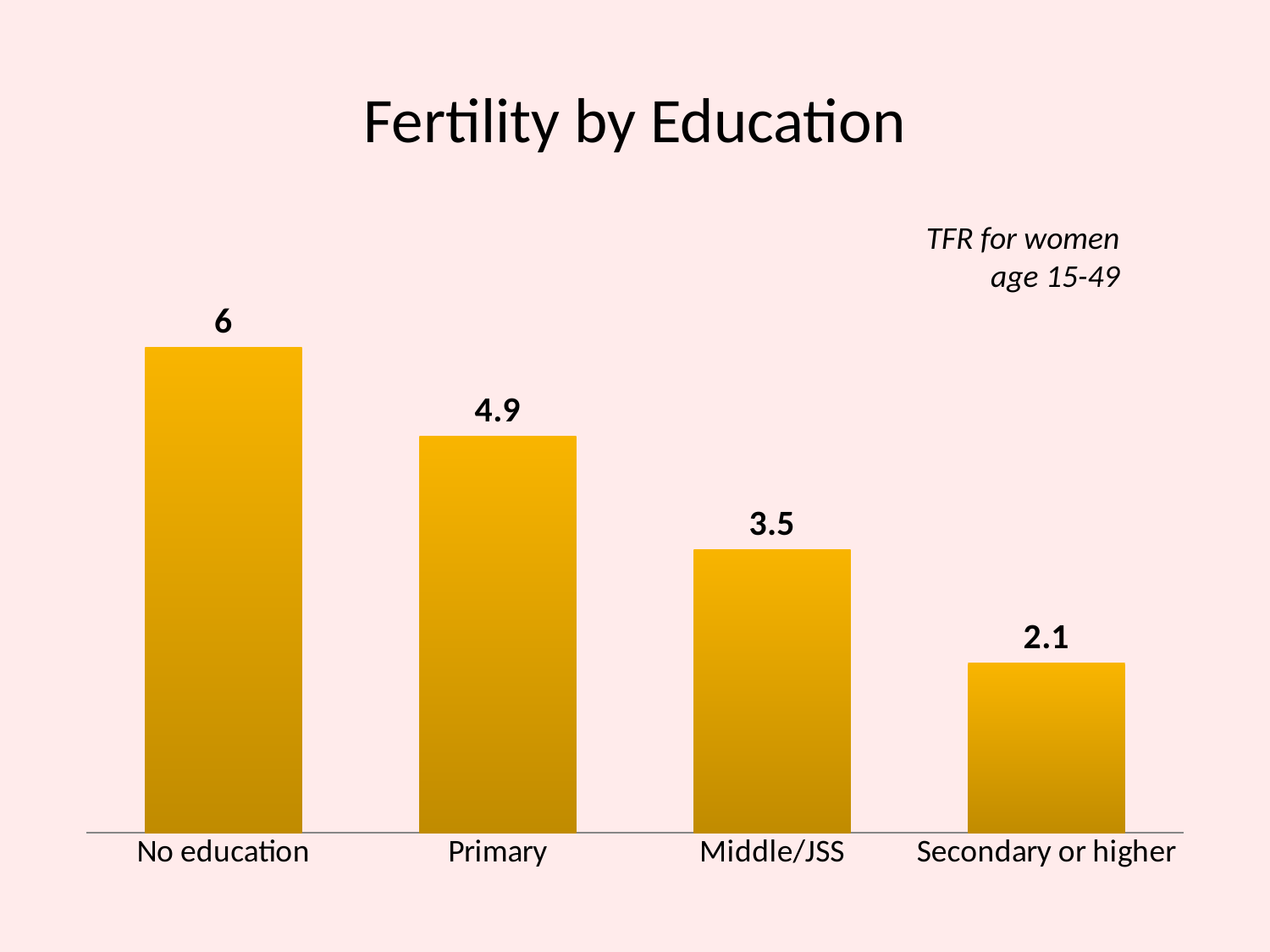

# Fertility by Education
TFR for women age 15-49

### Chart

| Category | Series 1 |
|---|---|
| No education | 6.0 |
| Primary | 4.9 |
| Middle/JSS | 3.5 |
| Secondary or higher | 2.1 |